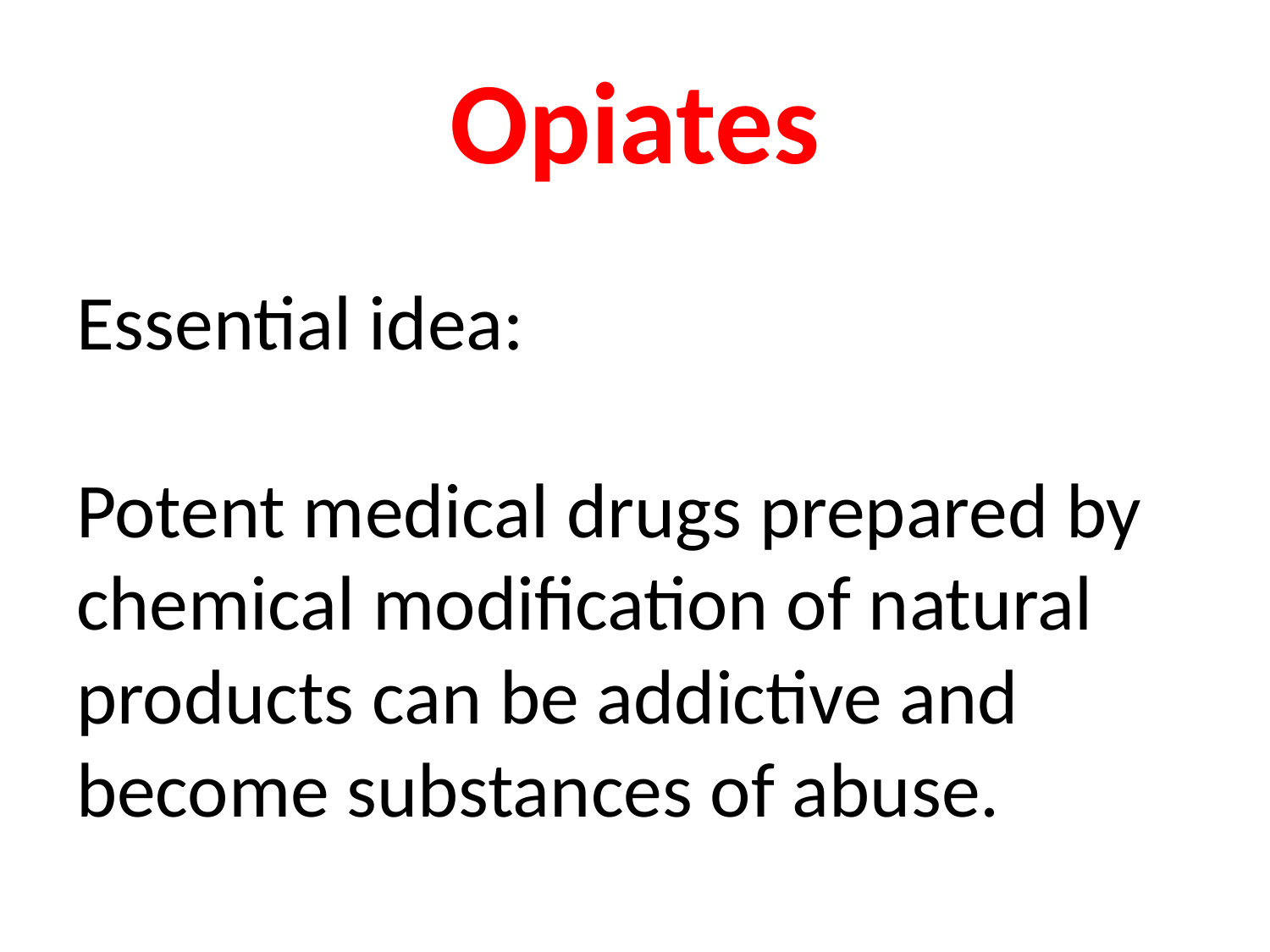

# Opiates
Essential idea:

Potent medical drugs prepared by chemical modification of natural products can be addictive and become substances of abuse.